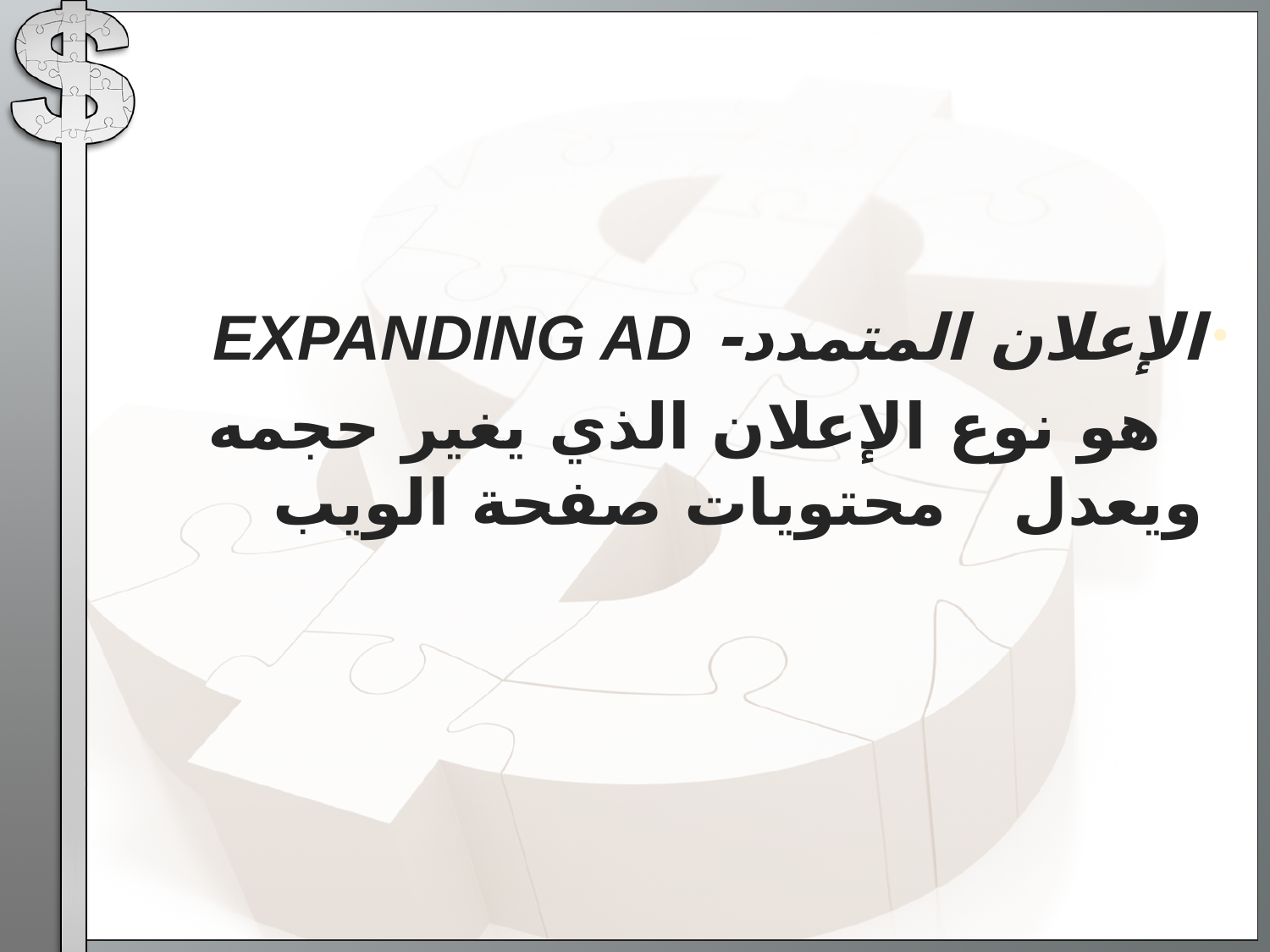

#

الإعلان المتمدد- EXPANDING AD
   هو نوع الإعلان الذي يغير حجمه ويعدل   محتويات صفحة الويب